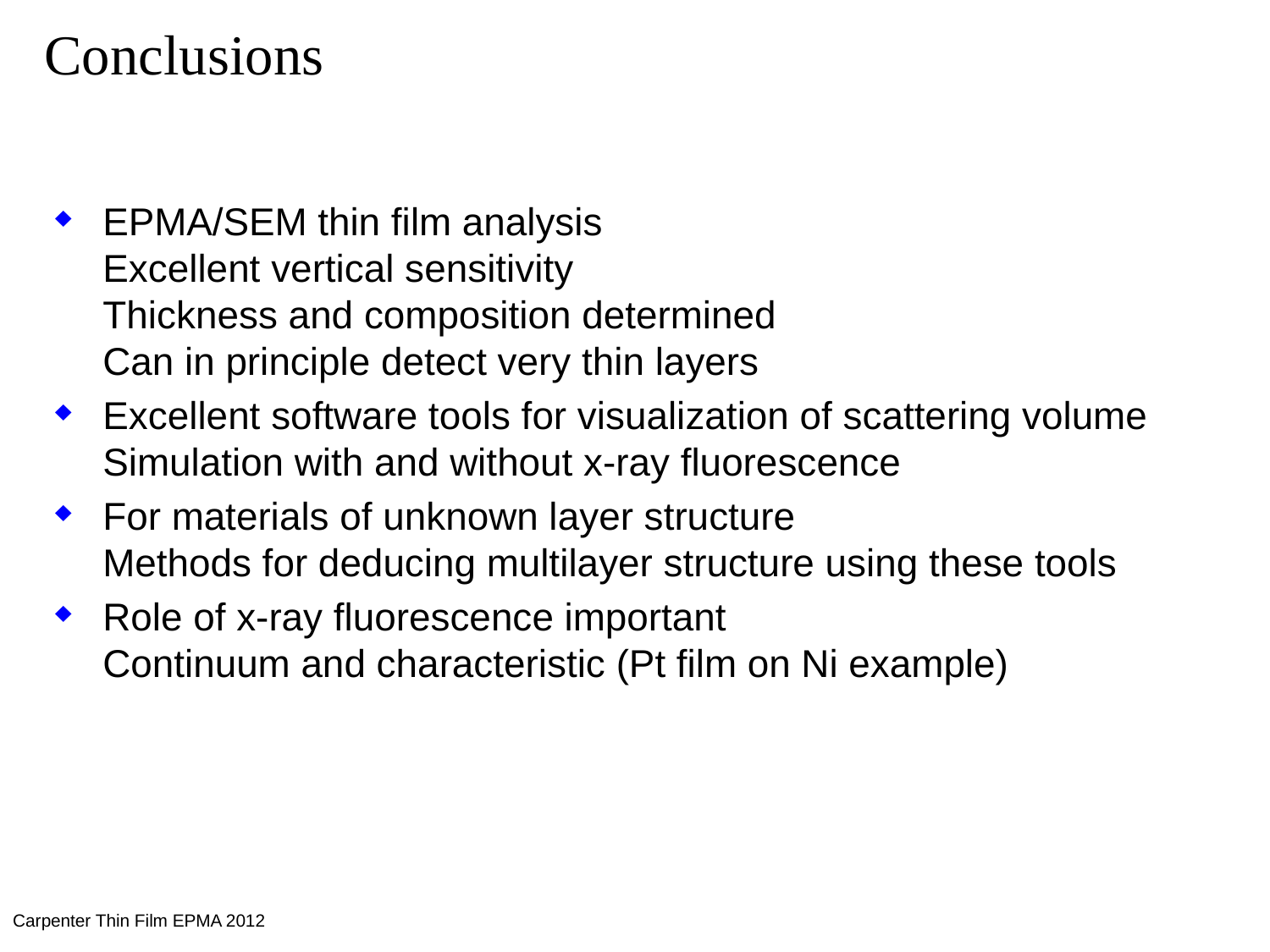

# Conclusions
EPMA/SEM thin film analysis
Excellent vertical sensitivity
Thickness and composition determined
Can in principle detect very thin layers
Excellent software tools for visualization of scattering volume
Simulation with and without x-ray fluorescence
For materials of unknown layer structure
Methods for deducing multilayer structure using these tools
Role of x-ray fluorescence important
Continuum and characteristic (Pt film on Ni example)
Carpenter Thin Film EPMA 2012